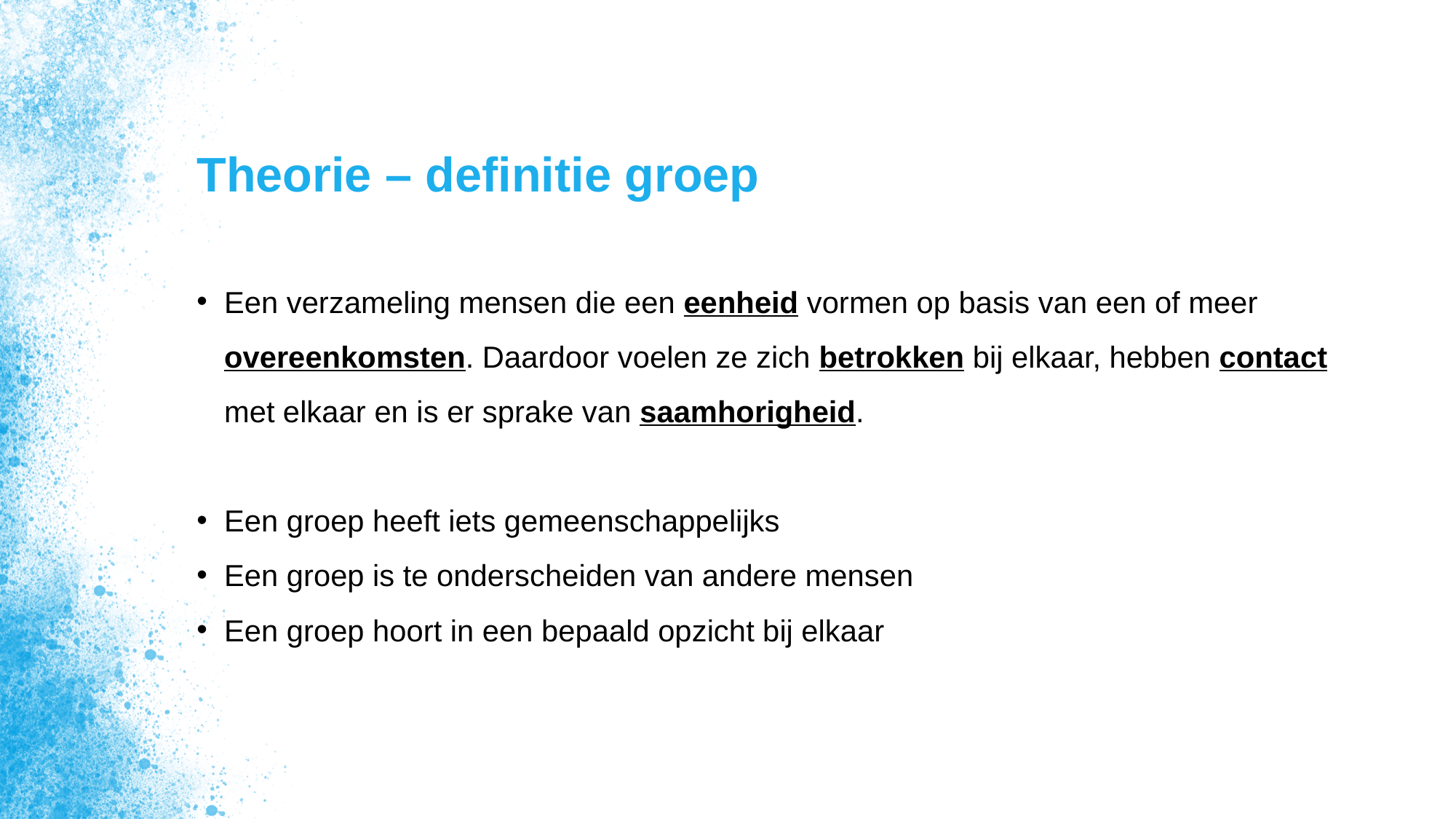

# Theorie – definitie groep
Een verzameling mensen die een eenheid vormen op basis van een of meer overeenkomsten. Daardoor voelen ze zich betrokken bij elkaar, hebben contact met elkaar en is er sprake van saamhorigheid.

Een groep heeft iets gemeenschappelijks
Een groep is te onderscheiden van andere mensen
Een groep hoort in een bepaald opzicht bij elkaar